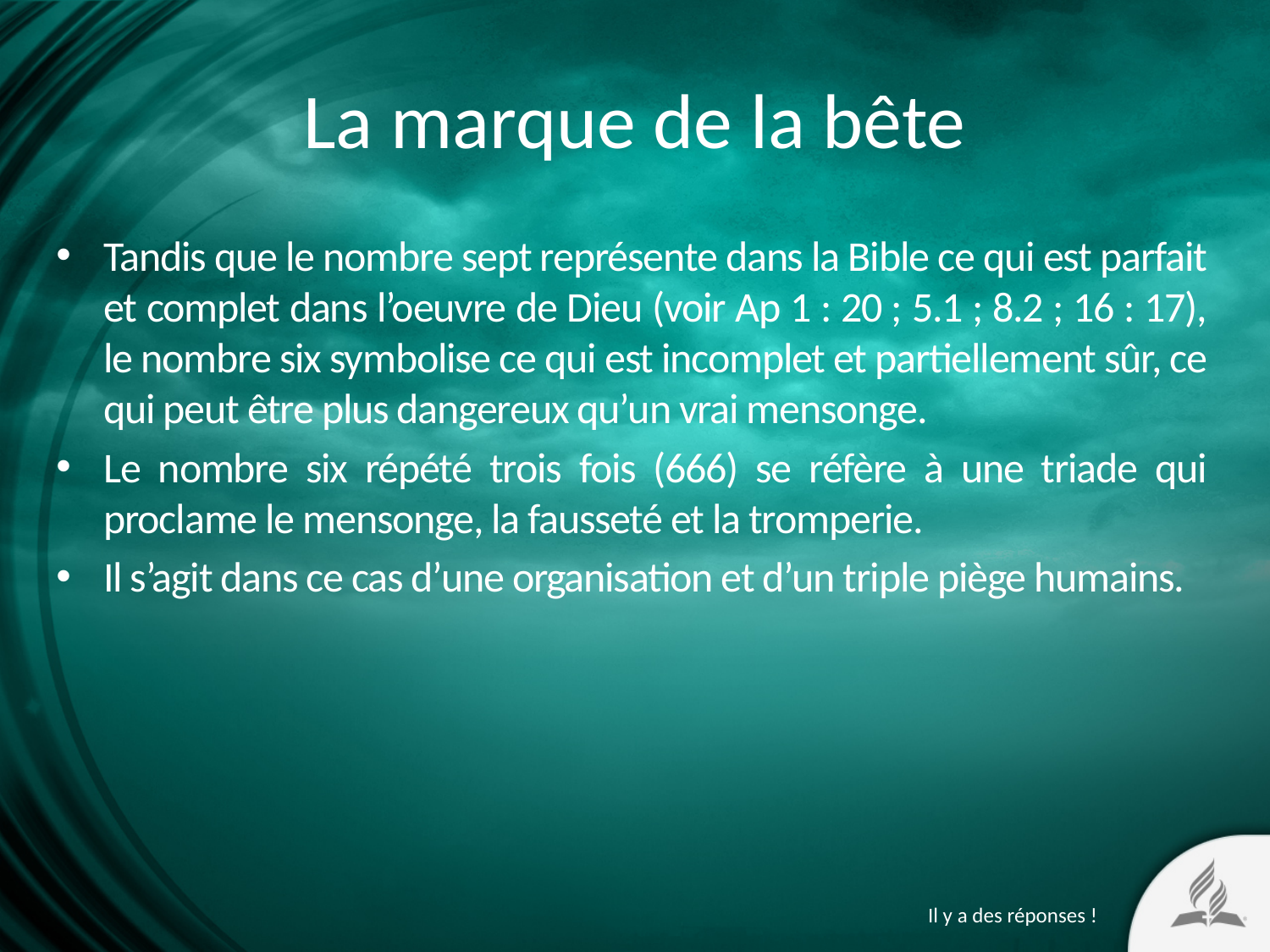

# La marque de la bête
Tandis que le nombre sept représente dans la Bible ce qui est parfait et complet dans l’oeuvre de Dieu (voir Ap 1 : 20 ; 5.1 ; 8.2 ; 16 : 17), le nombre six symbolise ce qui est incomplet et partiellement sûr, ce qui peut être plus dangereux qu’un vrai mensonge.
Le nombre six répété trois fois (666) se réfère à une triade qui proclame le mensonge, la fausseté et la tromperie.
Il s’agit dans ce cas d’une organisation et d’un triple piège humains.
Il y a des réponses !